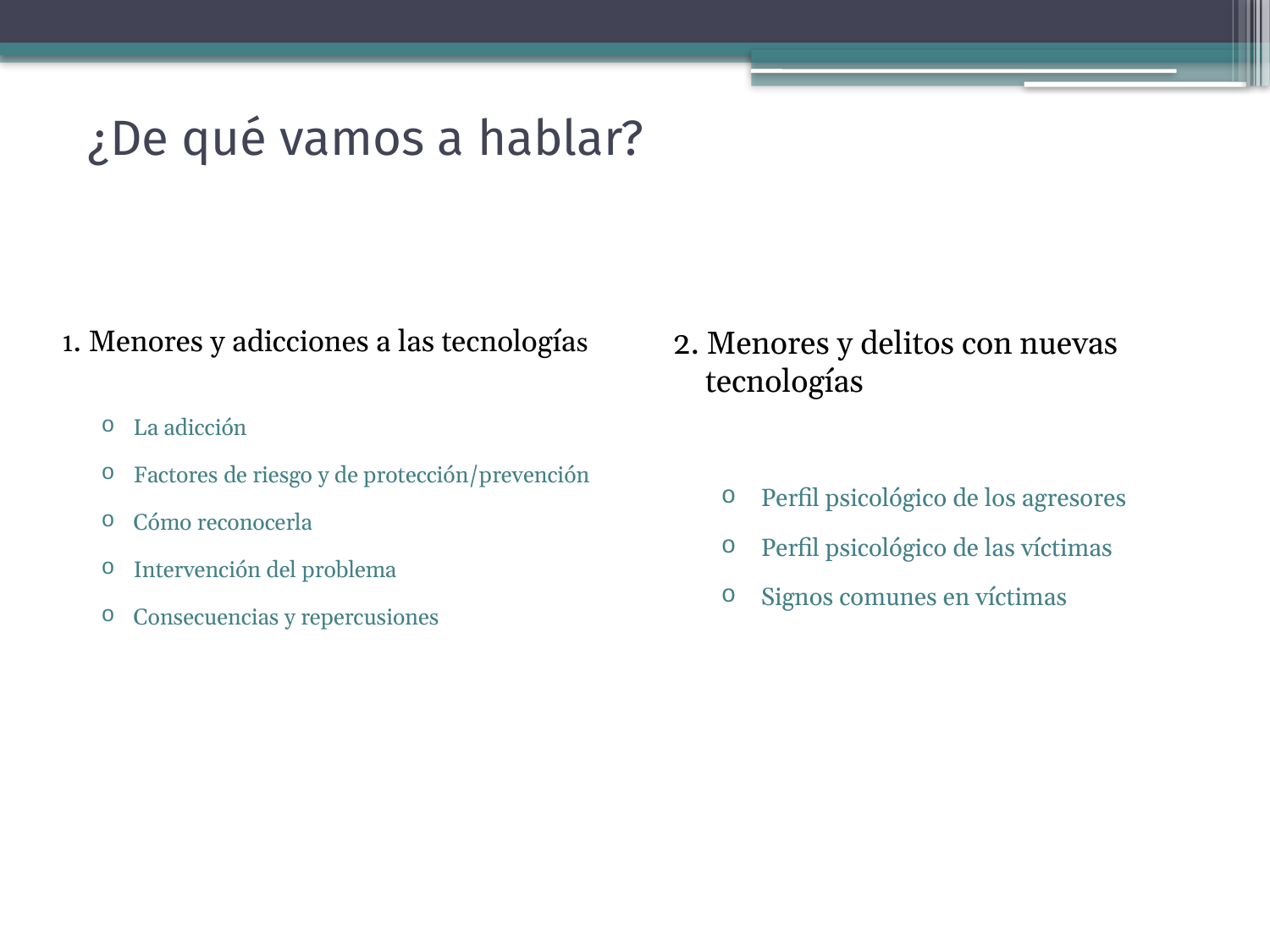

# ¿De qué vamos a hablar?
1. Menores y adicciones a las tecnologías

La adicción
Factores de riesgo y de protección/prevención
Cómo reconocerla
Intervención del problema
Consecuencias y repercusiones

  2. Menores y delitos con nuevas tecnologías

Perfil psicológico de los agresores
Perfil psicológico de las víctimas
Signos comunes en víctimas